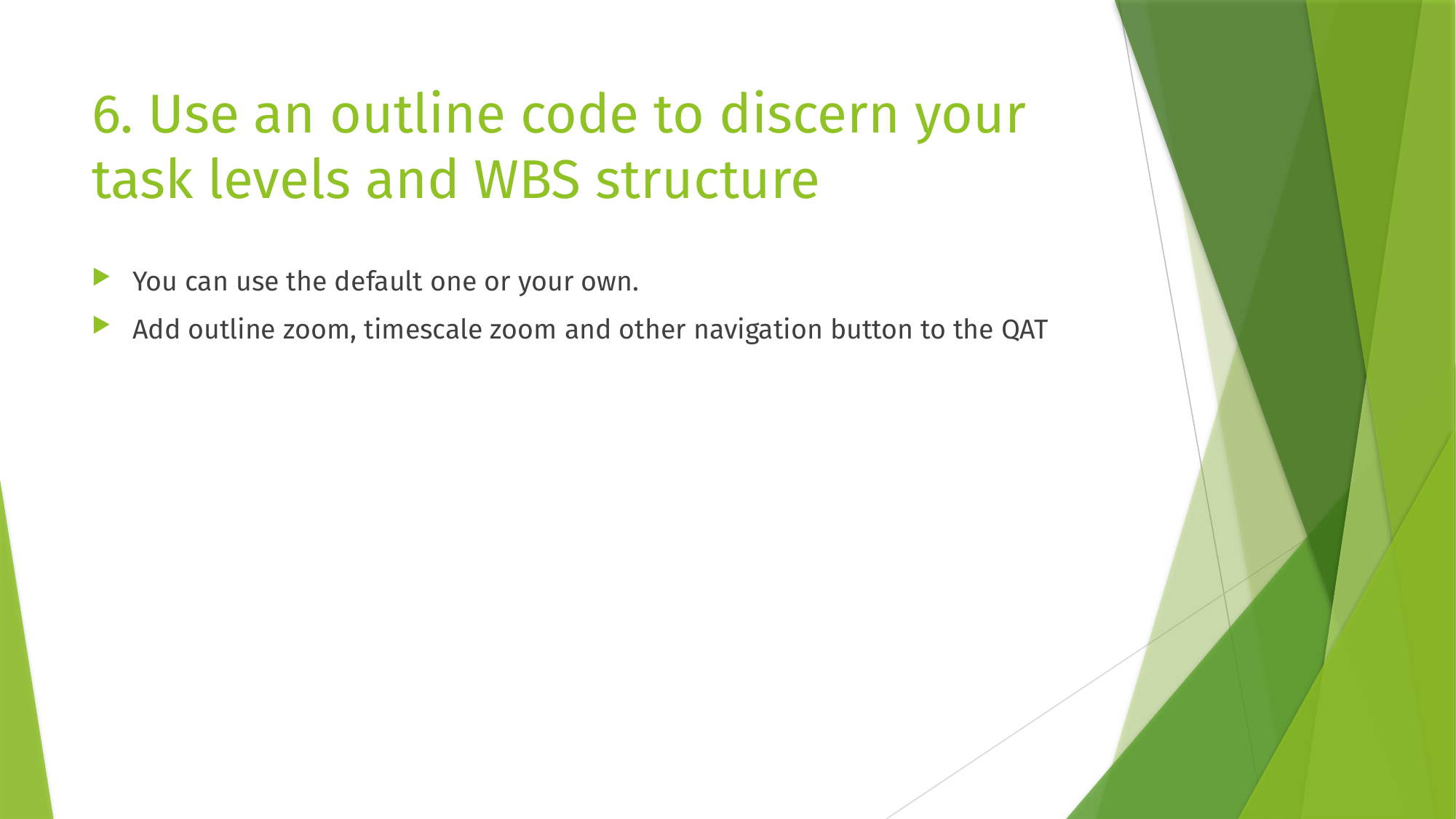

# 6. Use an outline code to discern your task levels and WBS structure
You can use the default one or your own.
Add outline zoom, timescale zoom and other navigation button to the QAT